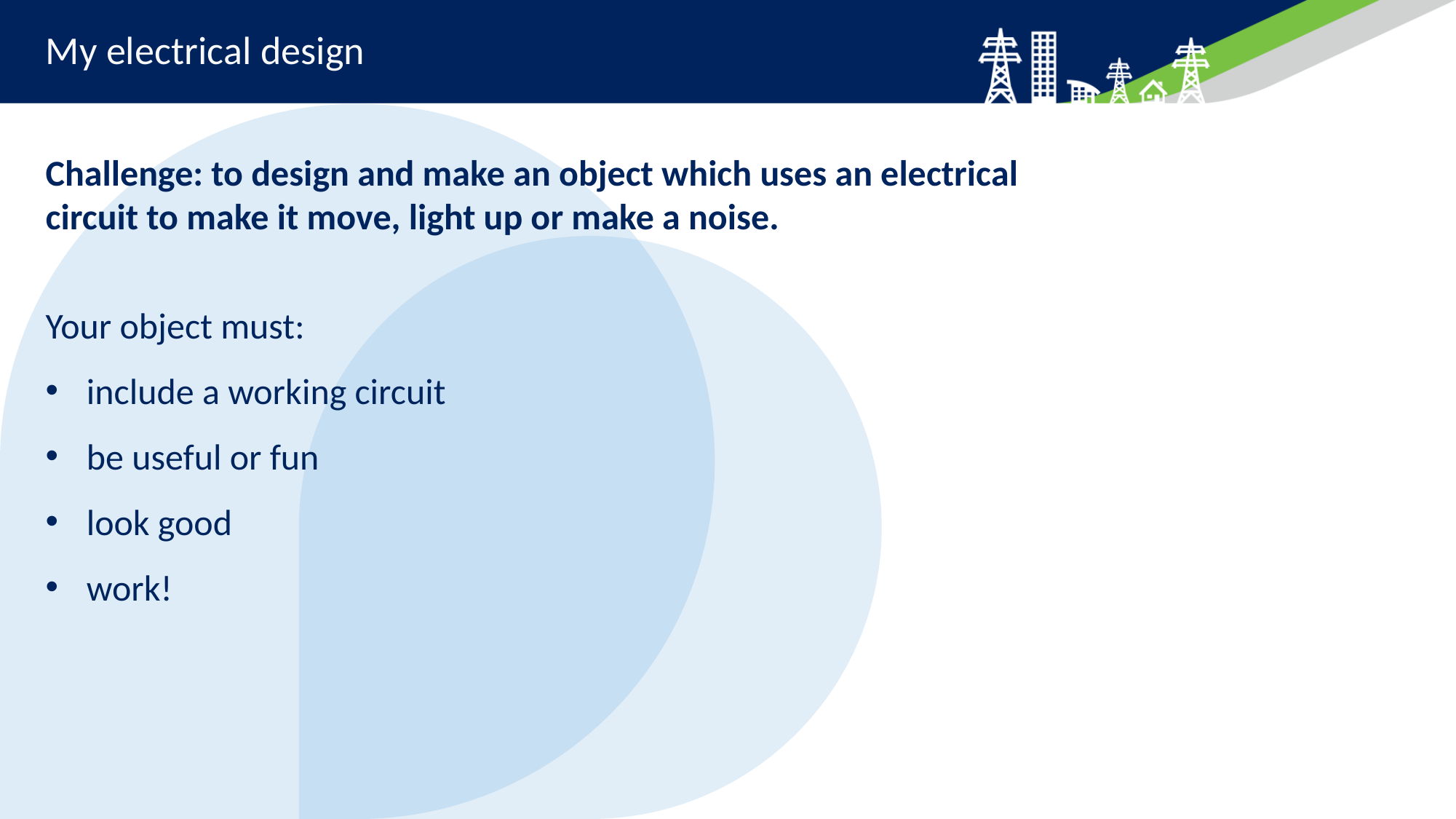

# My electrical design

Challenge: to design and make an object which uses an electrical circuit to make it move, light up or make a noise.

Your object must:
include a working circuit
be useful or fun
look good
work!